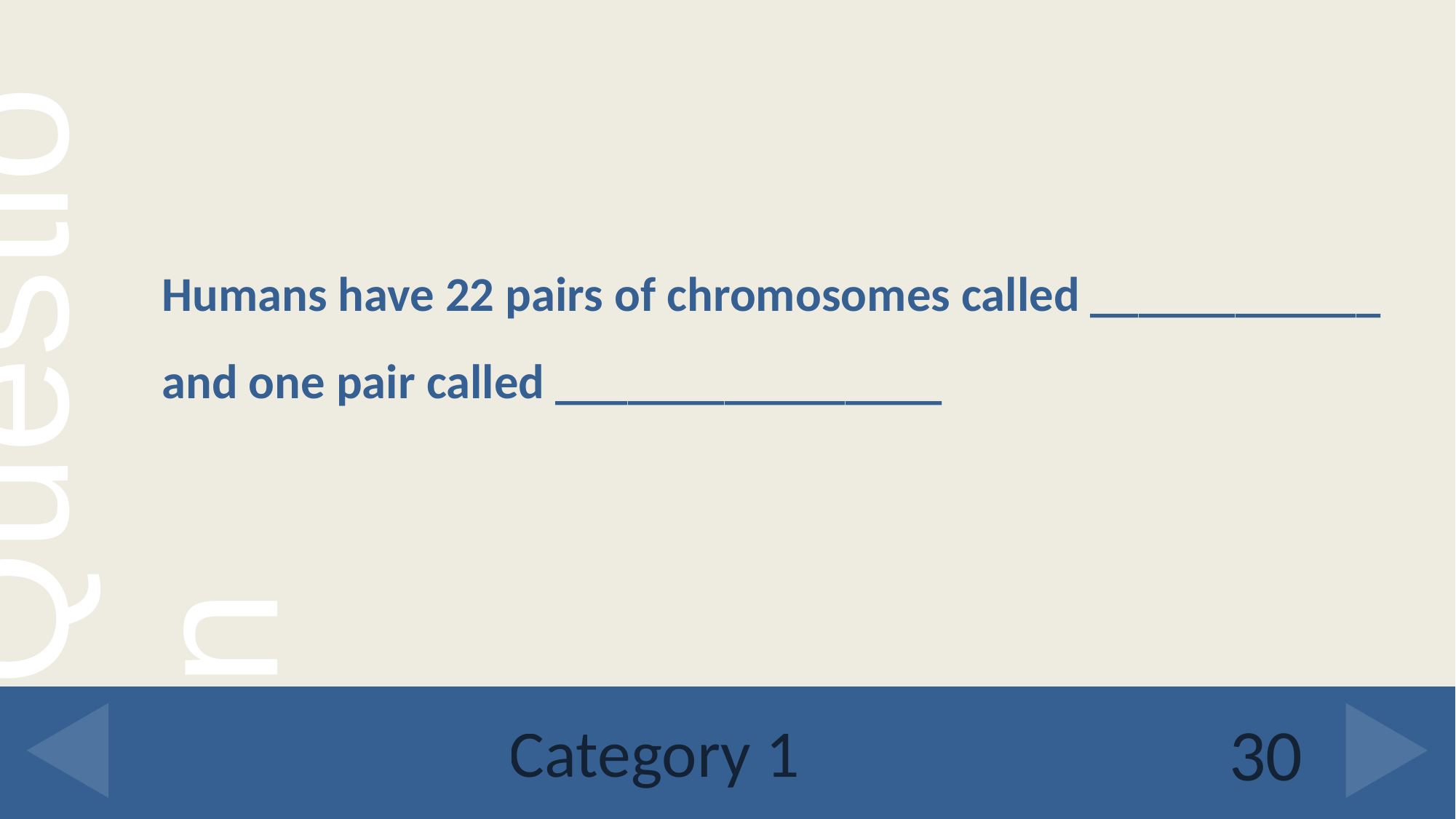

Humans have 22 pairs of chromosomes called ____________ and one pair called ________________

# Category 1
30